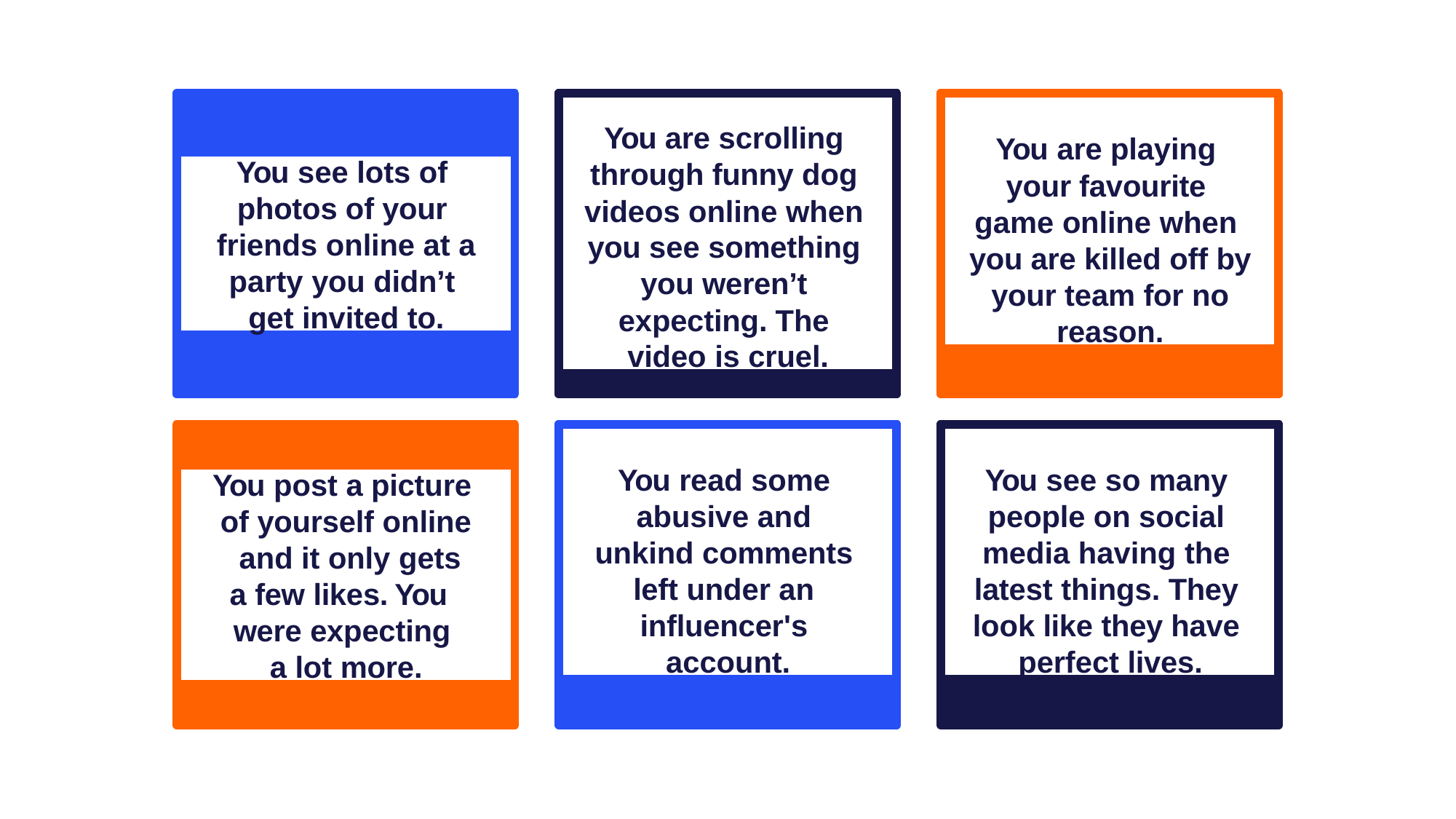

You see lots of  photos of your  friends online at a party you didn’t  get invited to.

You are scrolling  through funny dog  videos online when  you see something  you weren’t  expecting. The  video is cruel.

You are playing  your favourite  game online when  you are killed off by your team for no reason.

You post a picture  of yourself online  and it only gets
a few likes. You  were expecting  a lot more.

You read some  abusive and  unkind comments  left under an  influencer's  account.

You see so many  people on social  media having the  latest things. They  look like they have  perfect lives.